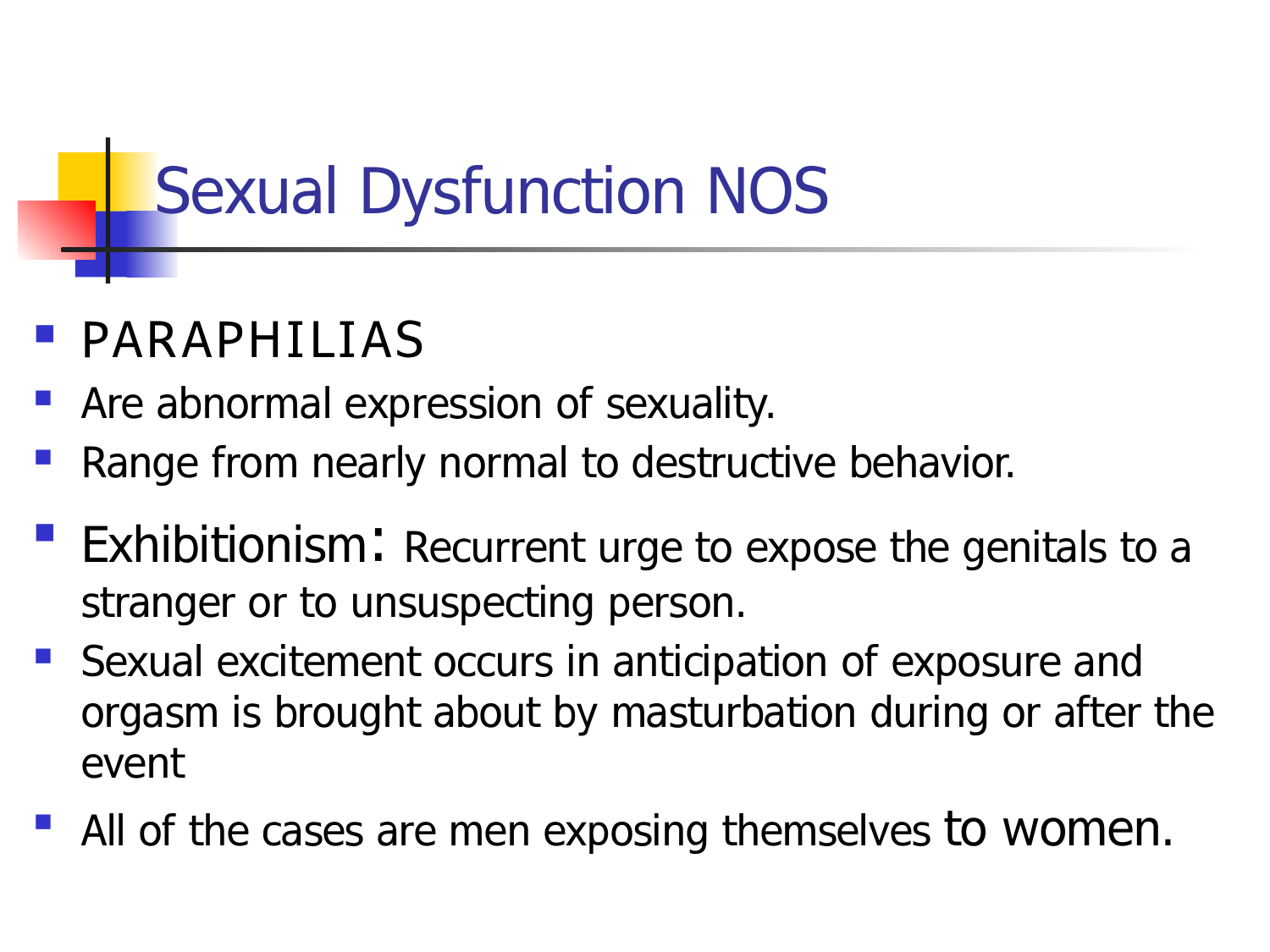

# Sexual Dysfunction NOS

PARAPHILIAS
Are abnormal expression of sexuality.
Range from nearly normal to destructive behavior.
Exhibitionism: Recurrent urge to expose the genitals to a stranger or to unsuspecting person.
Sexual excitement occurs in anticipation of exposure and orgasm is brought about by masturbation during or after the event
All of the cases are men exposing themselves to women.